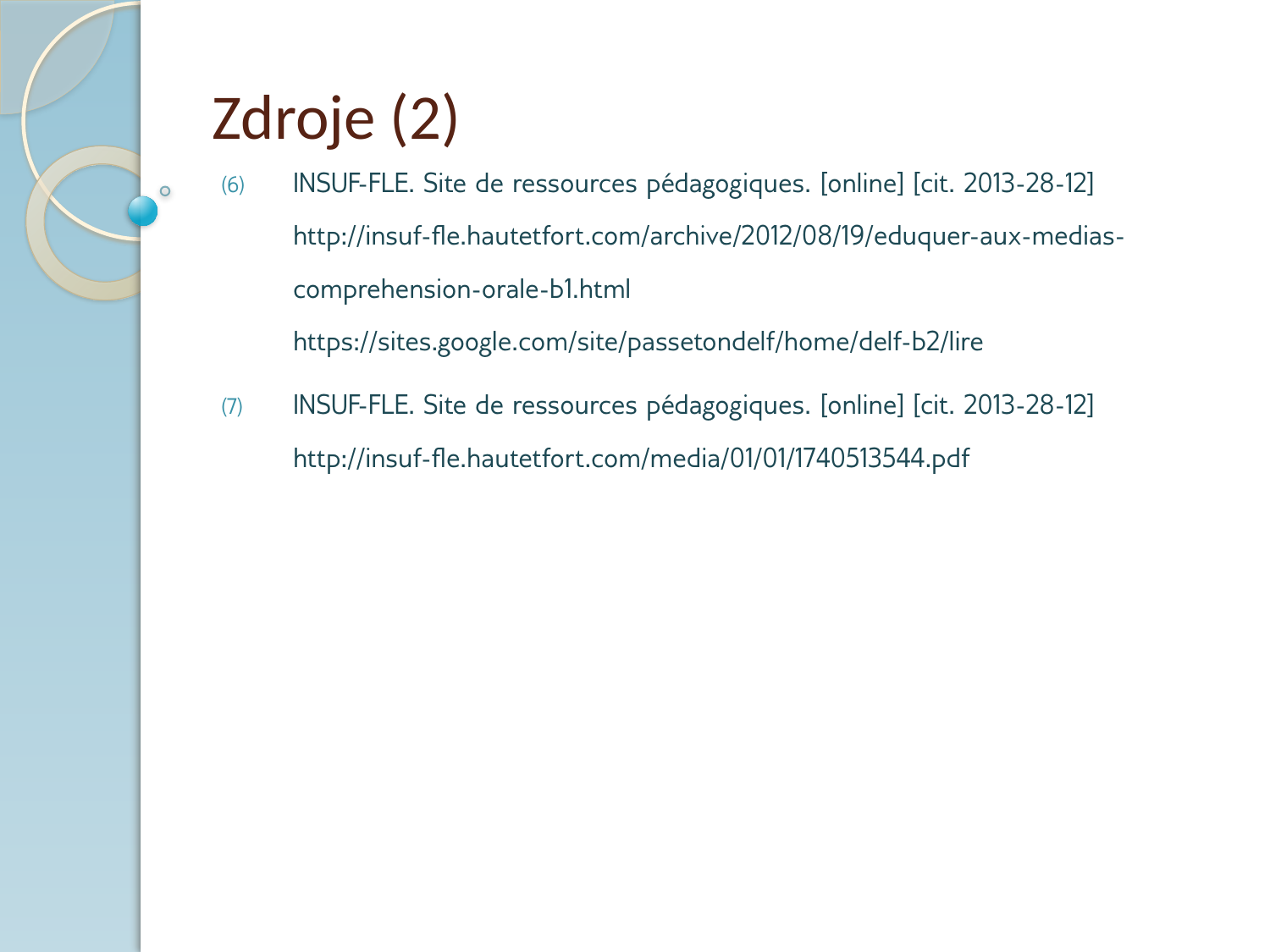

# Zdroje (2)
INSUF-FLE. Site de ressources pédagogiques. [online] [cit. 2013-28-12] http://insuf-fle.hautetfort.com/archive/2012/08/19/eduquer-aux-medias-comprehension-orale-b1.html https://sites.google.com/site/passetondelf/home/delf-b2/lire
INSUF-FLE. Site de ressources pédagogiques. [online] [cit. 2013-28-12] http://insuf-fle.hautetfort.com/media/01/01/1740513544.pdf